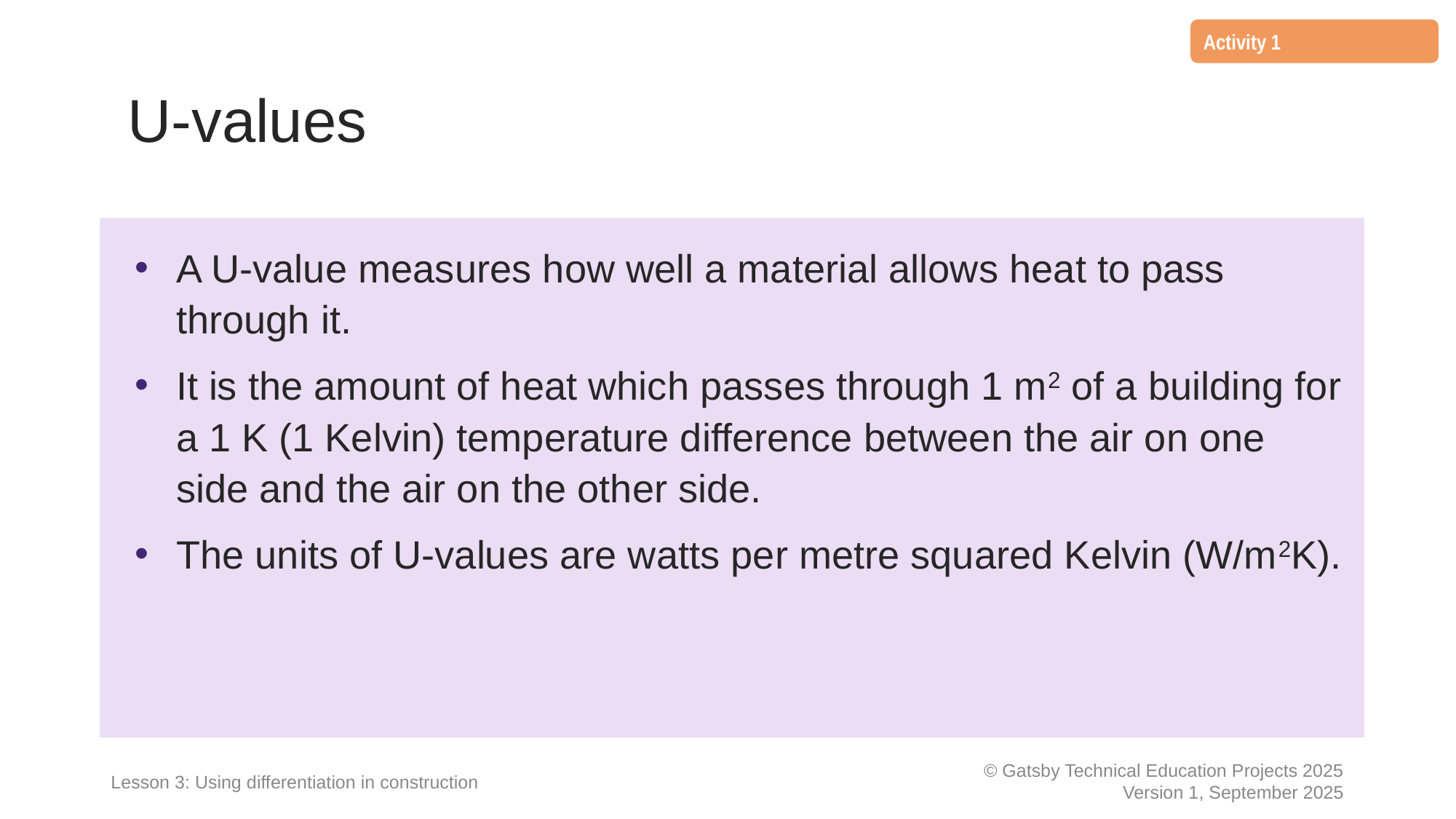

Activity 1
# U-values
A U-value measures how well a material allows heat to pass through it.
It is the amount of heat which passes through 1 m2 of a building for a 1 K (1 Kelvin) temperature difference between the air on one side and the air on the other side.
The units of U-values are watts per metre squared Kelvin (W/m2K).
Lesson 3: Using differentiation in construction